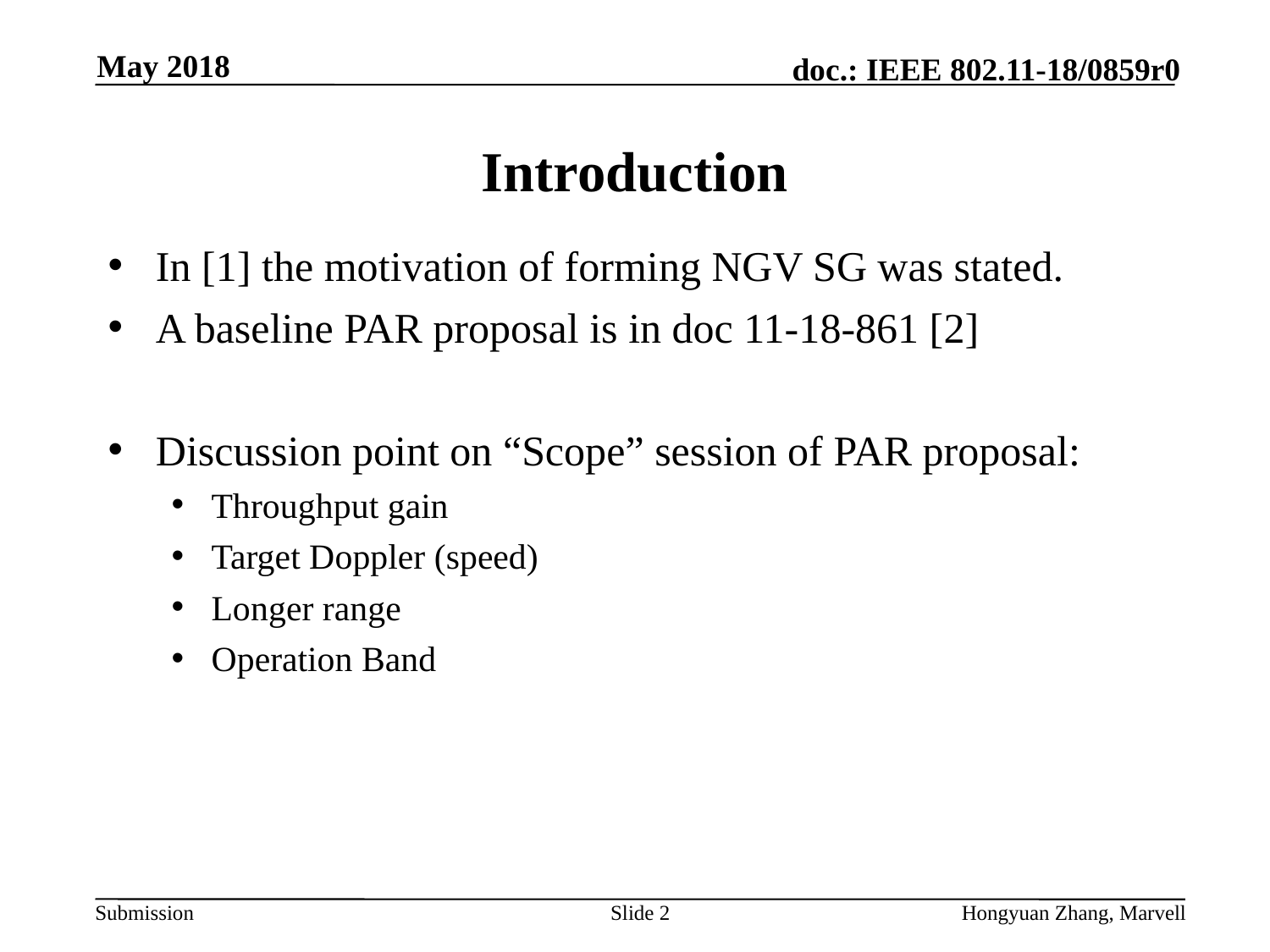

May 2018
# Introduction
In [1] the motivation of forming NGV SG was stated.
A baseline PAR proposal is in doc 11-18-861 [2]

Discussion point on “Scope” session of PAR proposal:
Throughput gain
Target Doppler (speed)
Longer range
Operation Band
Slide 2
Hongyuan Zhang, Marvell